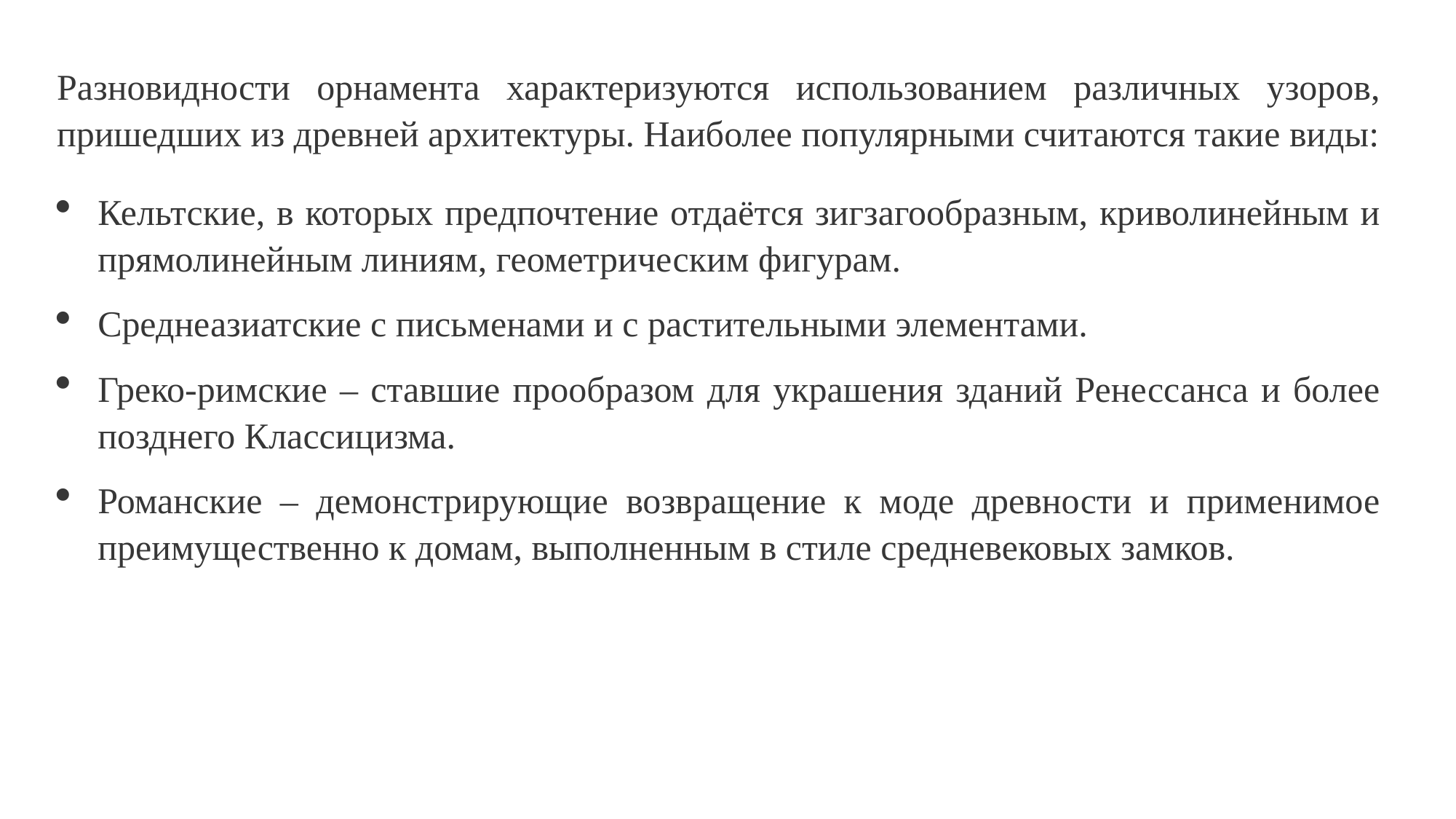

Разновидности орнамента характеризуются использованием различных узоров, пришедших из древней архитектуры. Наиболее популярными считаются такие виды:
Кельтские, в которых предпочтение отдаётся зигзагообразным, криволинейным и прямолинейным линиям, геометрическим фигурам.
Среднеазиатские с письменами и с растительными элементами.
Греко-римские – ставшие прообразом для украшения зданий Ренессанса и более позднего Классицизма.
Романские – демонстрирующие возвращение к моде древности и применимое преимущественно к домам, выполненным в стиле средневековых замков.